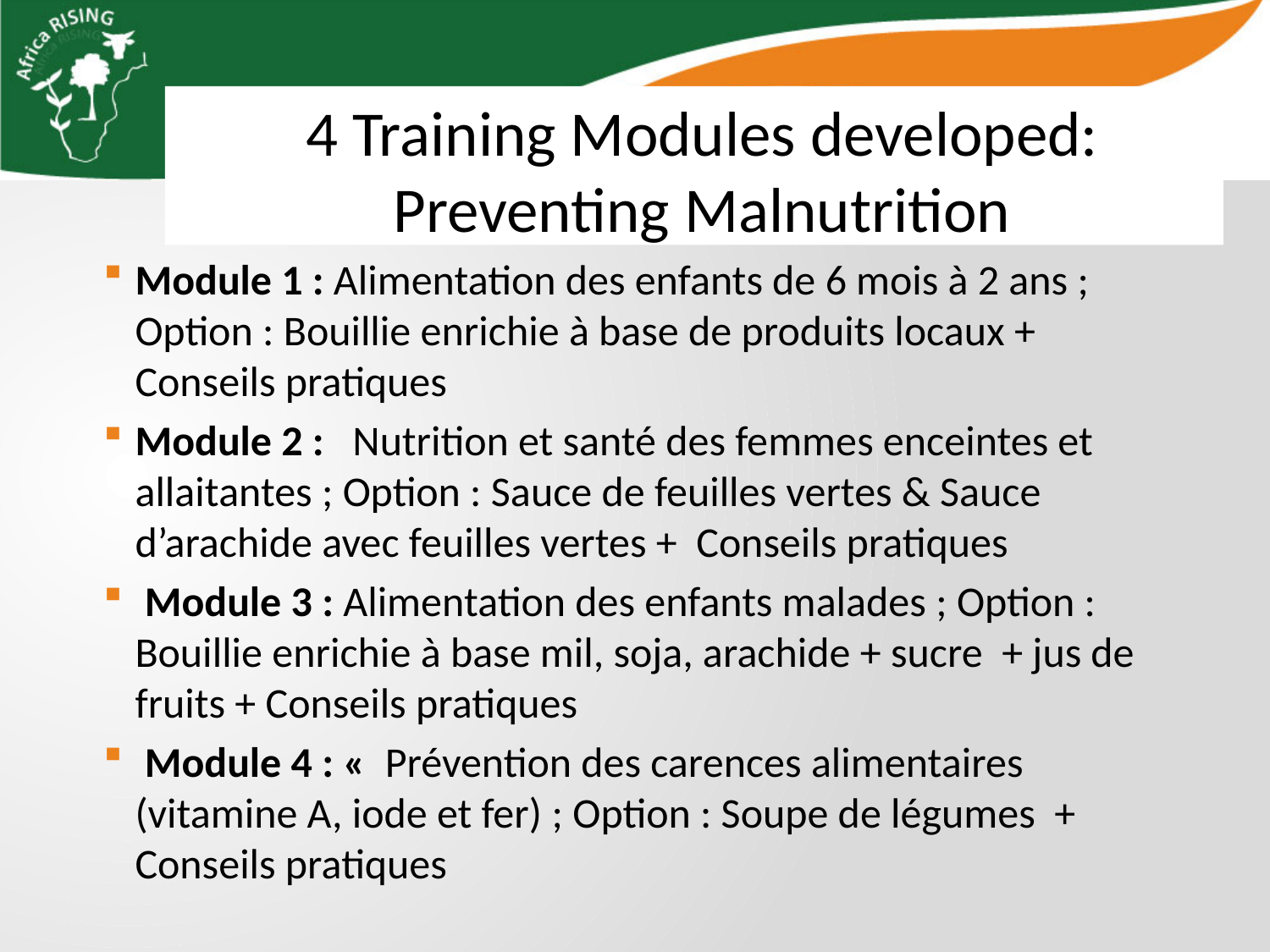

4 Training Modules developed: Preventing Malnutrition
Module 1 : Alimentation des enfants de 6 mois à 2 ans ; Option : Bouillie enrichie à base de produits locaux + Conseils pratiques
Module 2 :   Nutrition et santé des femmes enceintes et allaitantes ; Option : Sauce de feuilles vertes & Sauce d’arachide avec feuilles vertes +  Conseils pratiques
 Module 3 : Alimentation des enfants malades ; Option : Bouillie enrichie à base mil, soja, arachide + sucre  + jus de fruits + Conseils pratiques
 Module 4 : «  Prévention des carences alimentaires (vitamine A, iode et fer) ; Option : Soupe de légumes  + Conseils pratiques